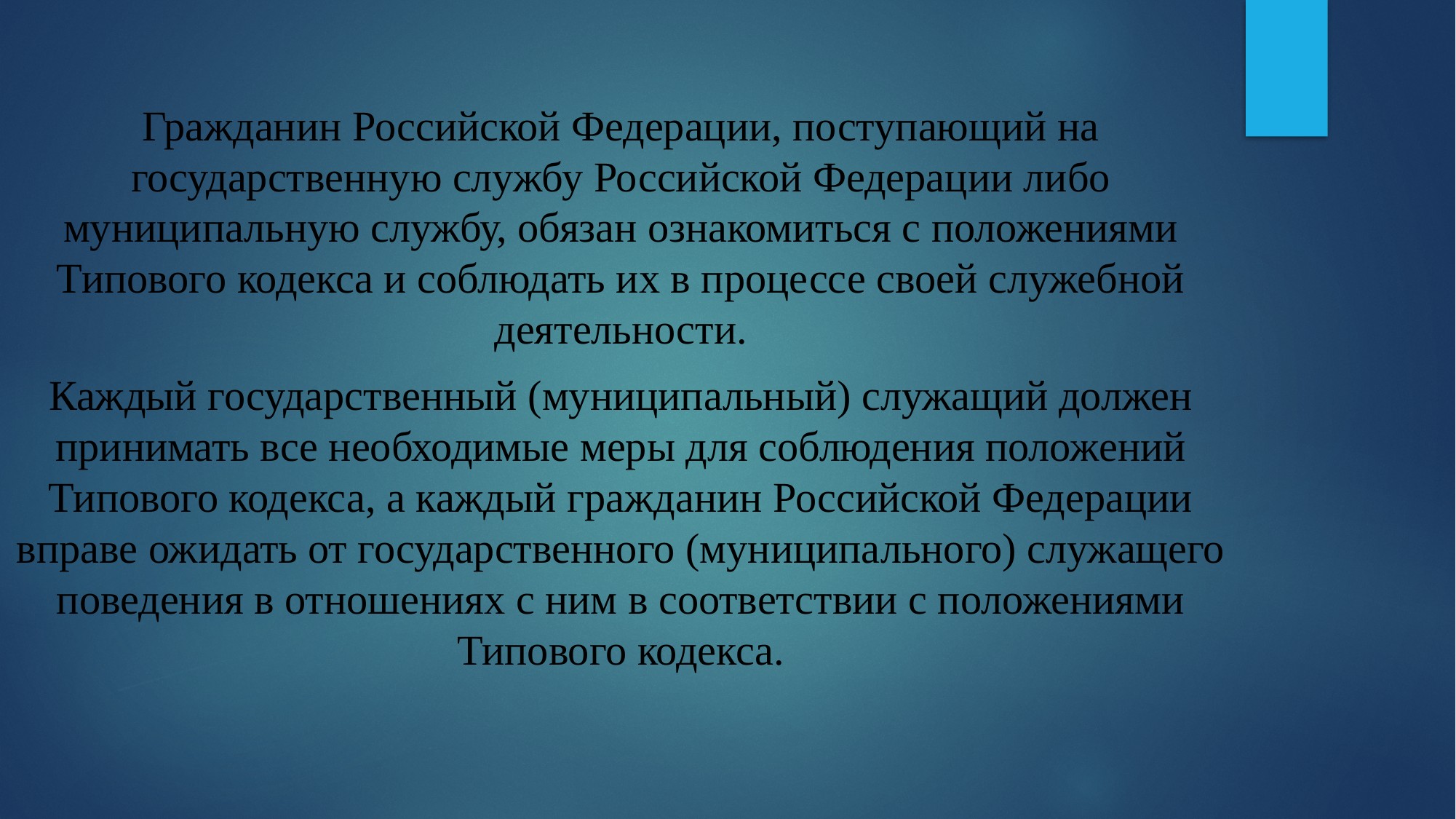

Гражданин Российской Федерации, поступающий на государственную службу Российской Федерации либо муниципальную службу, обязан ознакомиться с положениями Типового кодекса и соблюдать их в процессе своей служебной деятельности.
Каждый государственный (муниципальный) служащий должен принимать все необходимые меры для соблюдения положений Типового кодекса, а каждый гражданин Российской Федерации вправе ожидать от государственного (муниципального) служащего поведения в отношениях с ним в соответствии с положениями Типового кодекса.